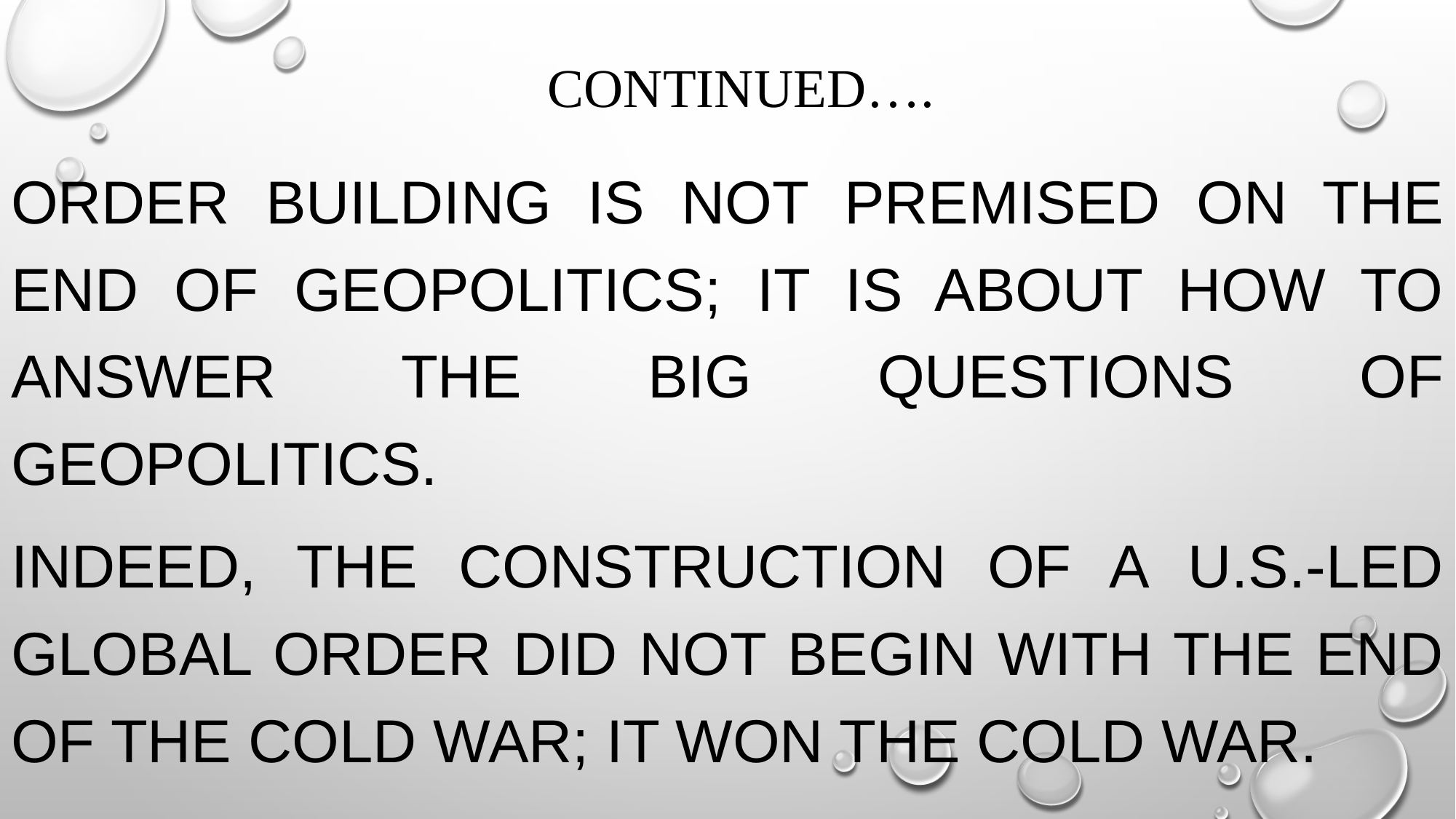

# continued….
Order building is not premised on the end of geopolitics; it is about how to answer the big questions of geopolitics.
Indeed, the construction of a U.S.-led global order did not begin with the end of the Cold War; it won the Cold War.